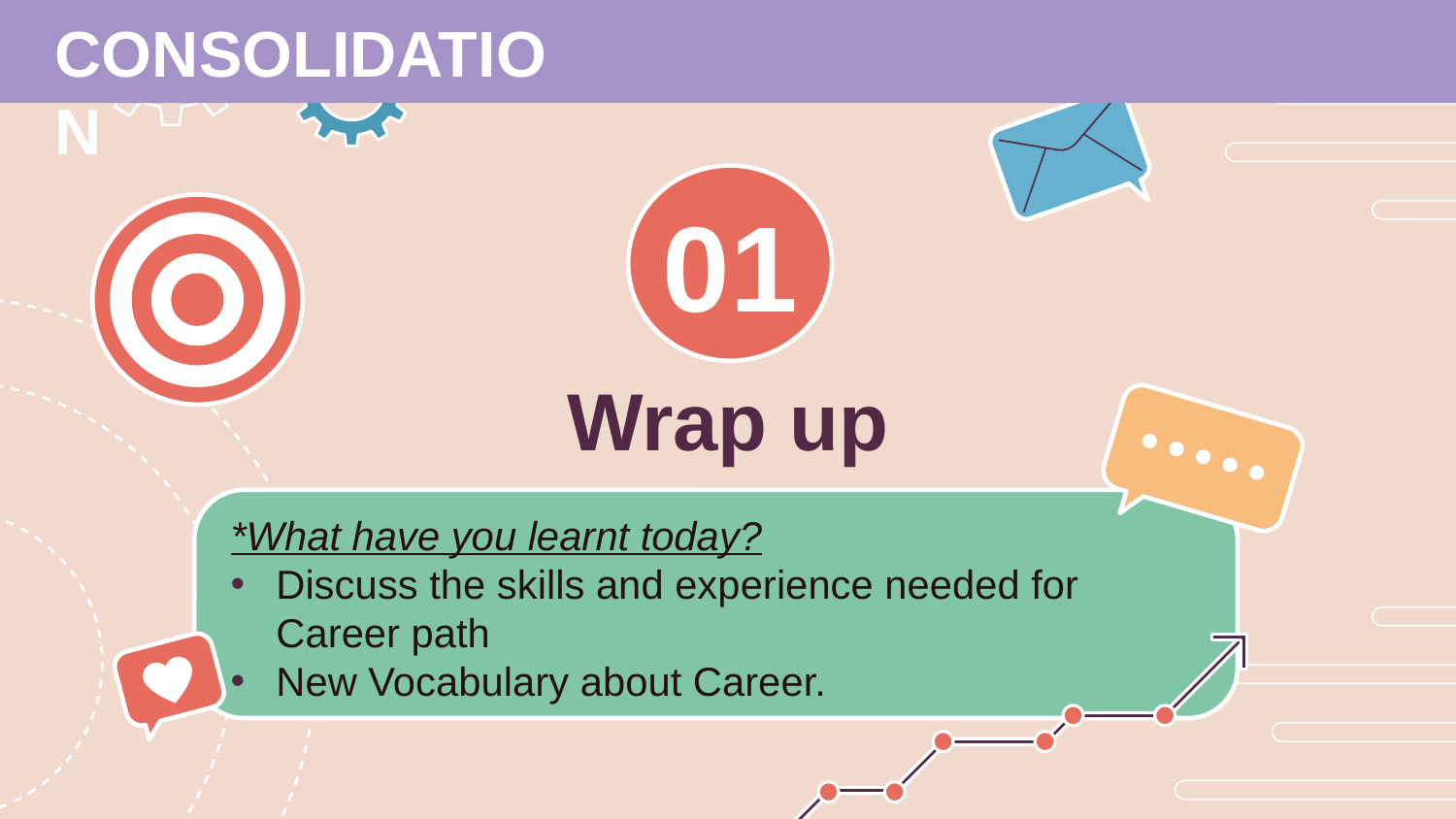

CONSOLIDATION

01
# Wrap up

*What have you learnt today?
Discuss the skills and experience needed for Career path
New Vocabulary about Career.